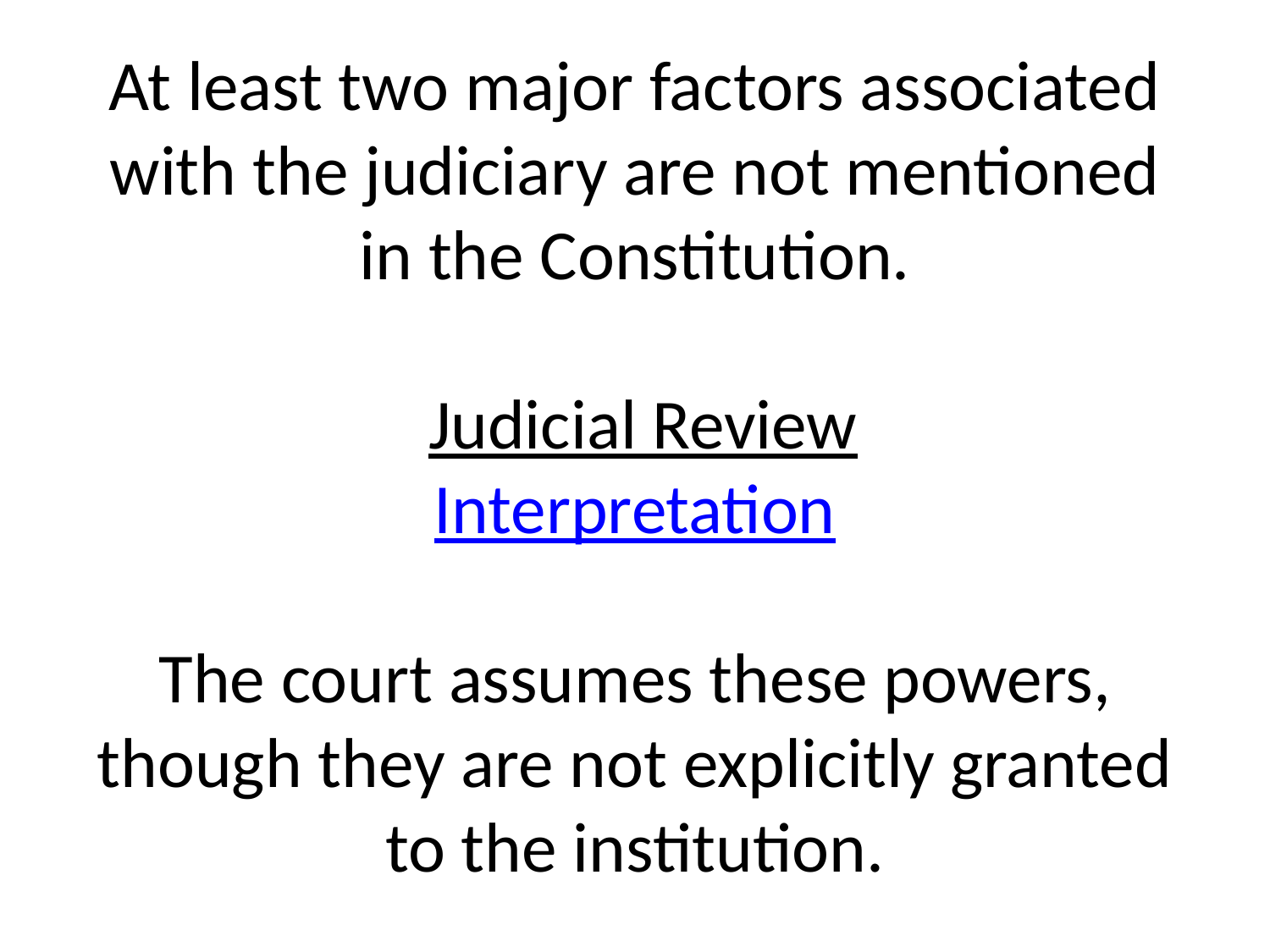

# At least two major factors associated with the judiciary are not mentioned in the Constitution. Judicial Review Interpretation The court assumes these powers, though they are not explicitly granted to the institution.